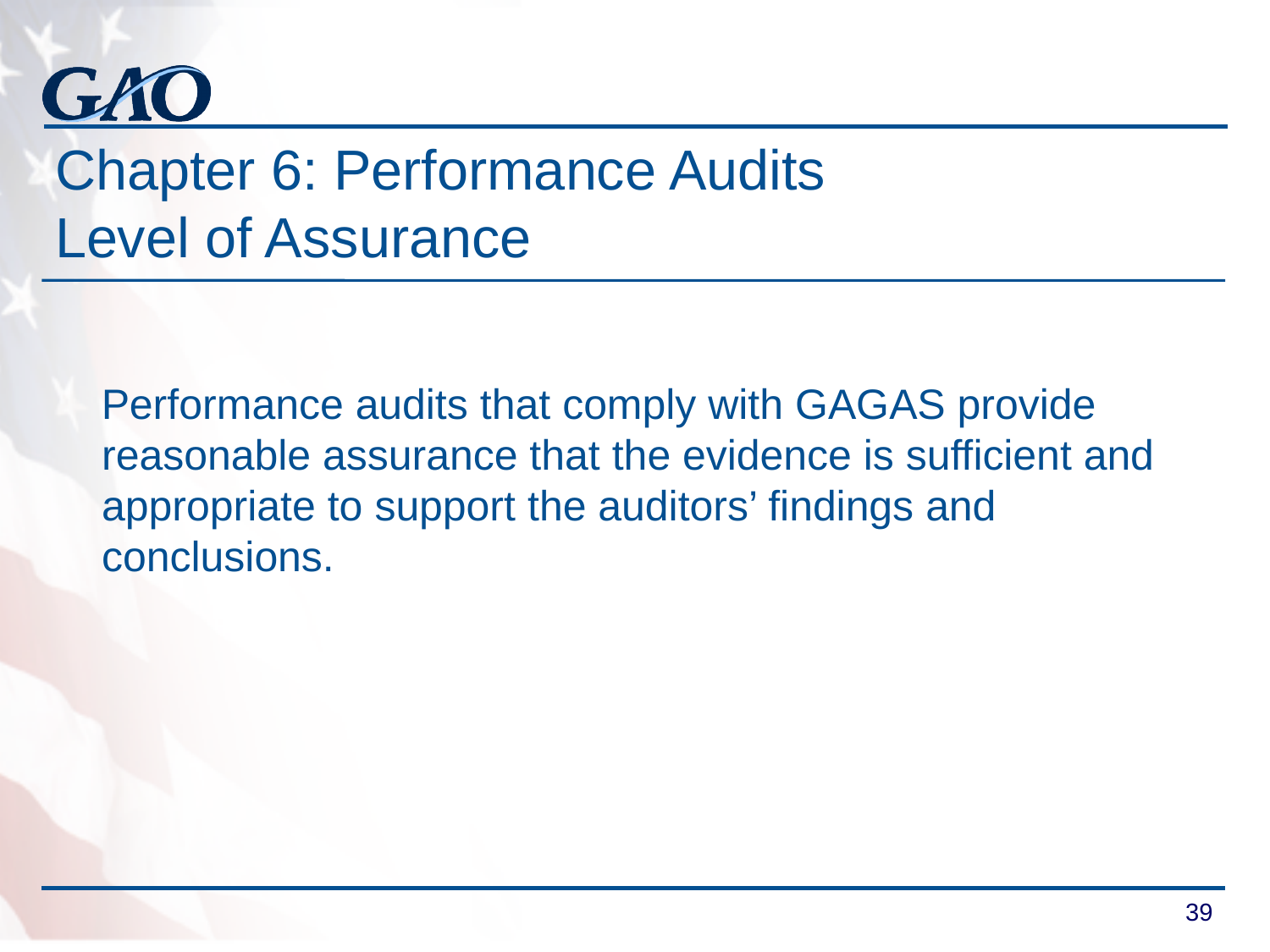

# Chapter 6: Performance Audits Level of Assurance

Performance audits that comply with GAGAS provide reasonable assurance that the evidence is sufficient and appropriate to support the auditors’ findings and conclusions.
39